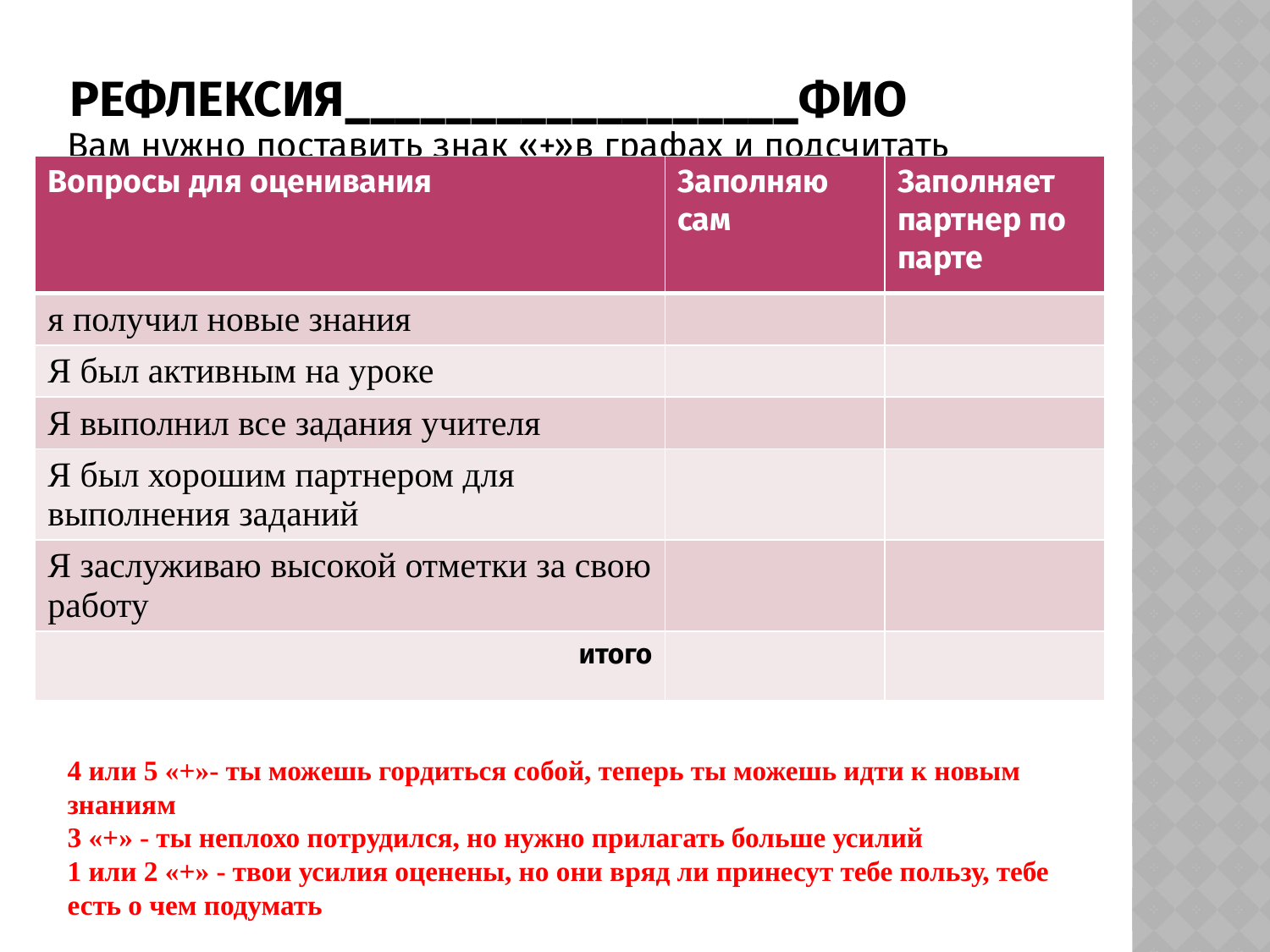

# Рефлексия__________________ФИО
Вам нужно поставить знак «+»в графах и подсчитать общее количество плюсов.

| Вопросы для оценивания | Заполняю сам | Заполняет партнер по парте |
| --- | --- | --- |
| я получил новые знания |  |  |
| Я был активным на уроке |  |  |
| Я выполнил все задания учителя |  |  |
| Я был хорошим партнером для выполнения заданий |  |  |
| Я заслуживаю высокой отметки за свою работу |  |  |
| итого |  |  |
4 или 5 «+»- ты можешь гордиться собой, теперь ты можешь идти к новым знаниям
3 «+» - ты неплохо потрудился, но нужно прилагать больше усилий
1 или 2 «+» - твои усилия оценены, но они вряд ли принесут тебе пользу, тебе есть о чем подумать